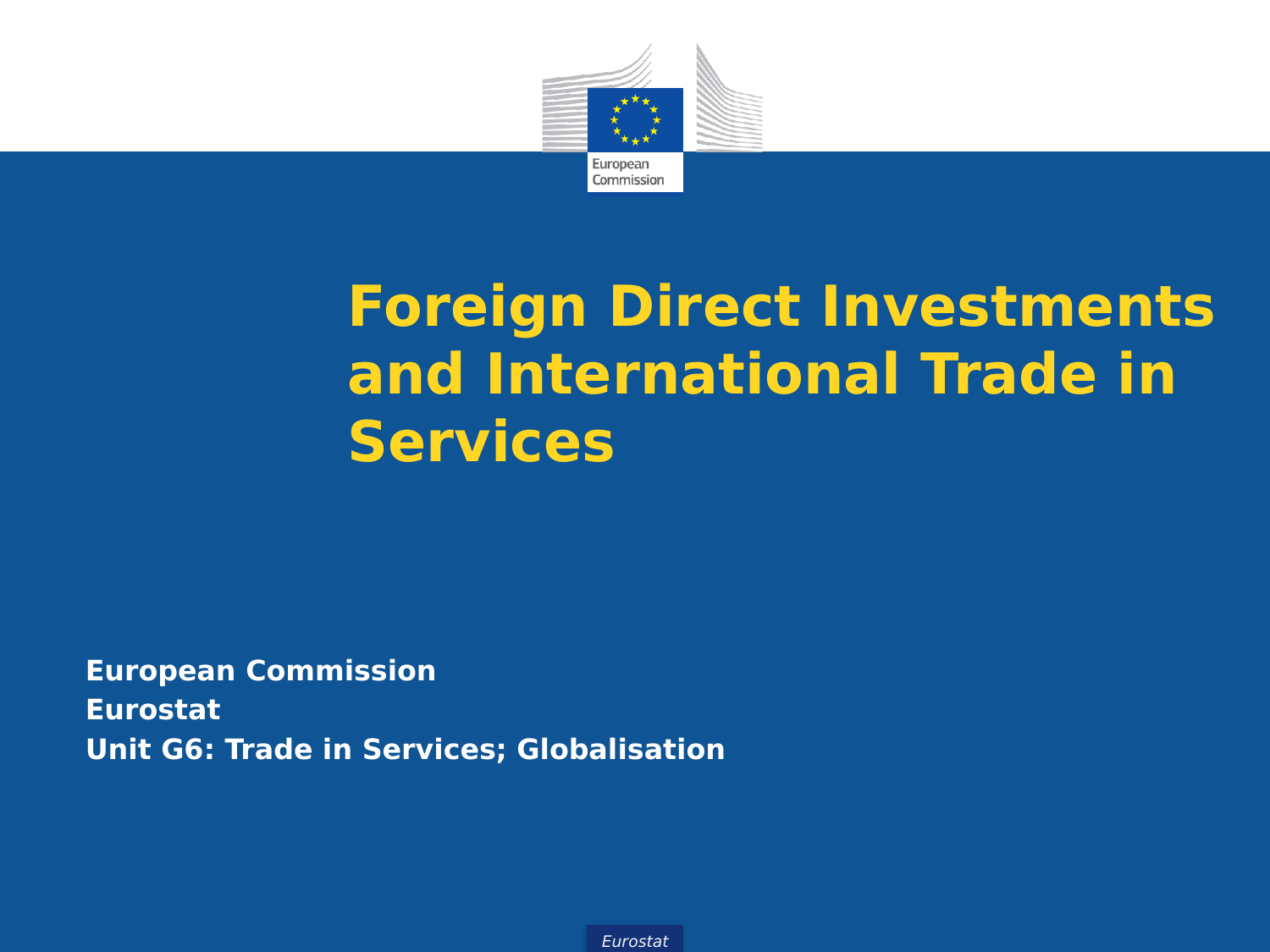

# Foreign Direct Investments and International Trade in Services
European Commission
Eurostat
Unit G6: Trade in Services; Globalisation